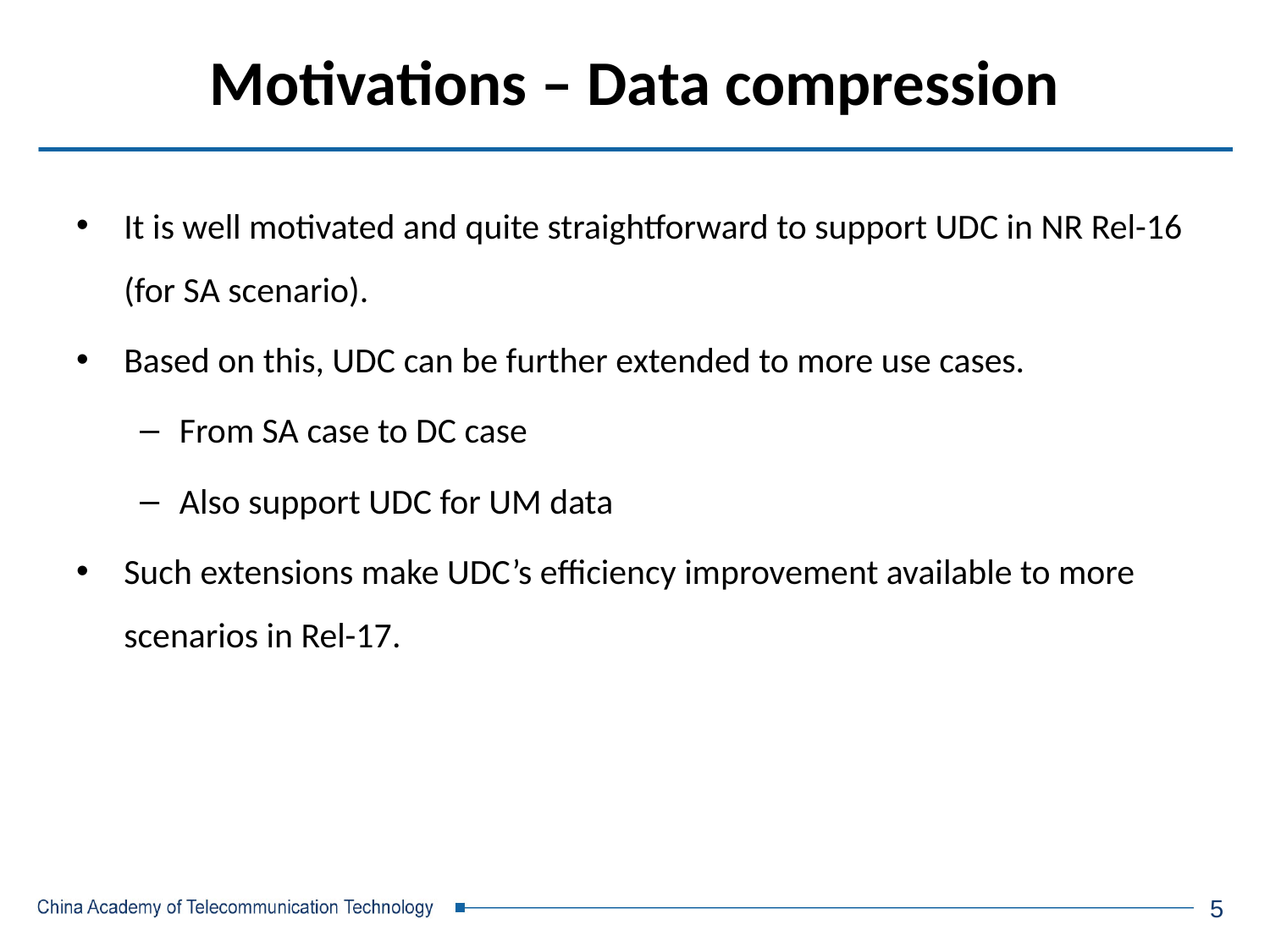

# Motivations – Data compression
It is well motivated and quite straightforward to support UDC in NR Rel-16 (for SA scenario).
Based on this, UDC can be further extended to more use cases.
From SA case to DC case
Also support UDC for UM data
Such extensions make UDC’s efficiency improvement available to more scenarios in Rel-17.
5